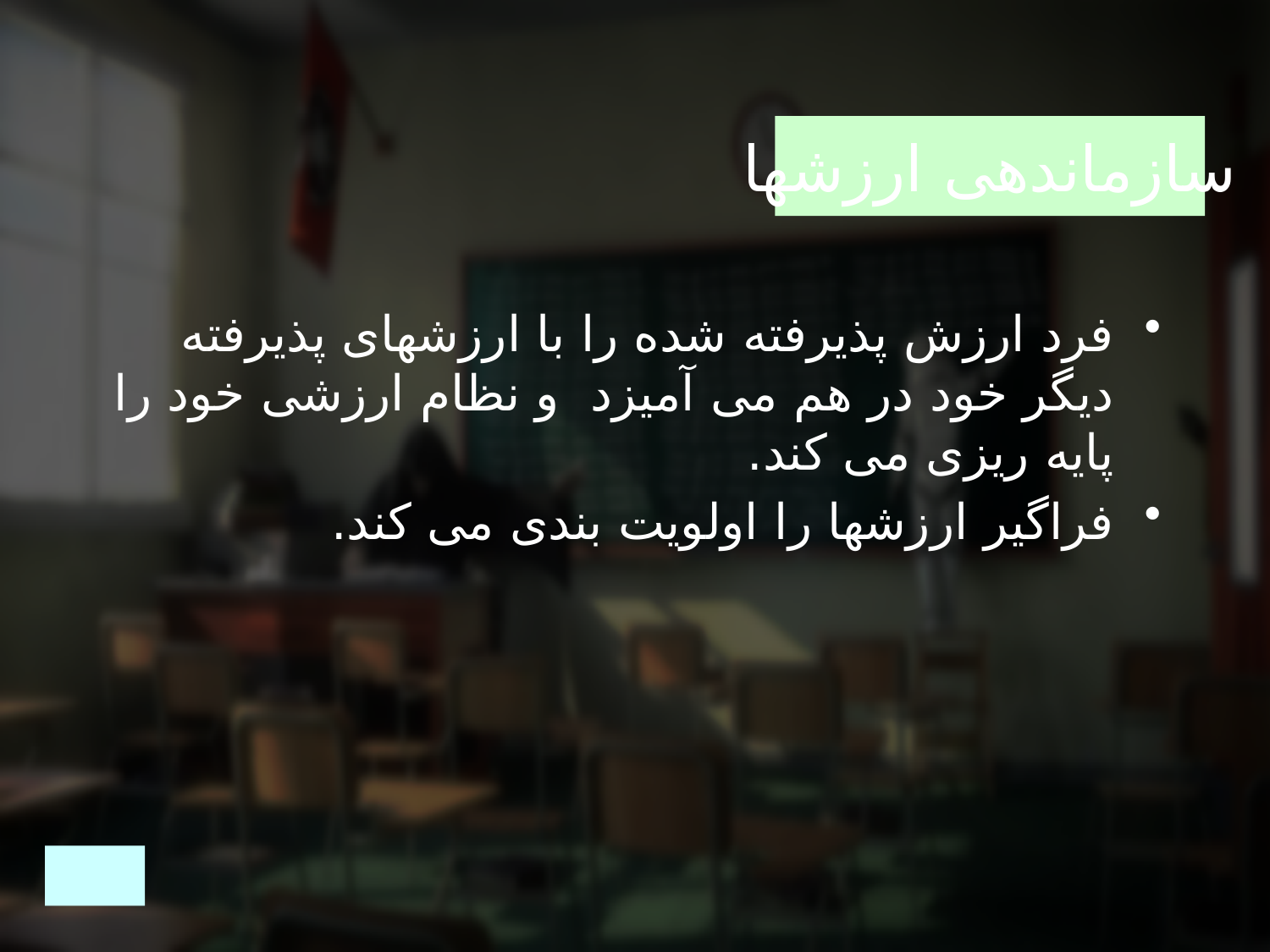

سازماندهی ارزشها
فرد ارزش پذیرفته شده را با ارزشهای پذیرفته دیگر خود در هم می آمیزد  و نظام ارزشی خود را پایه ریزی می کند.
فراگیر ارزشها را اولویت بندی می کند.